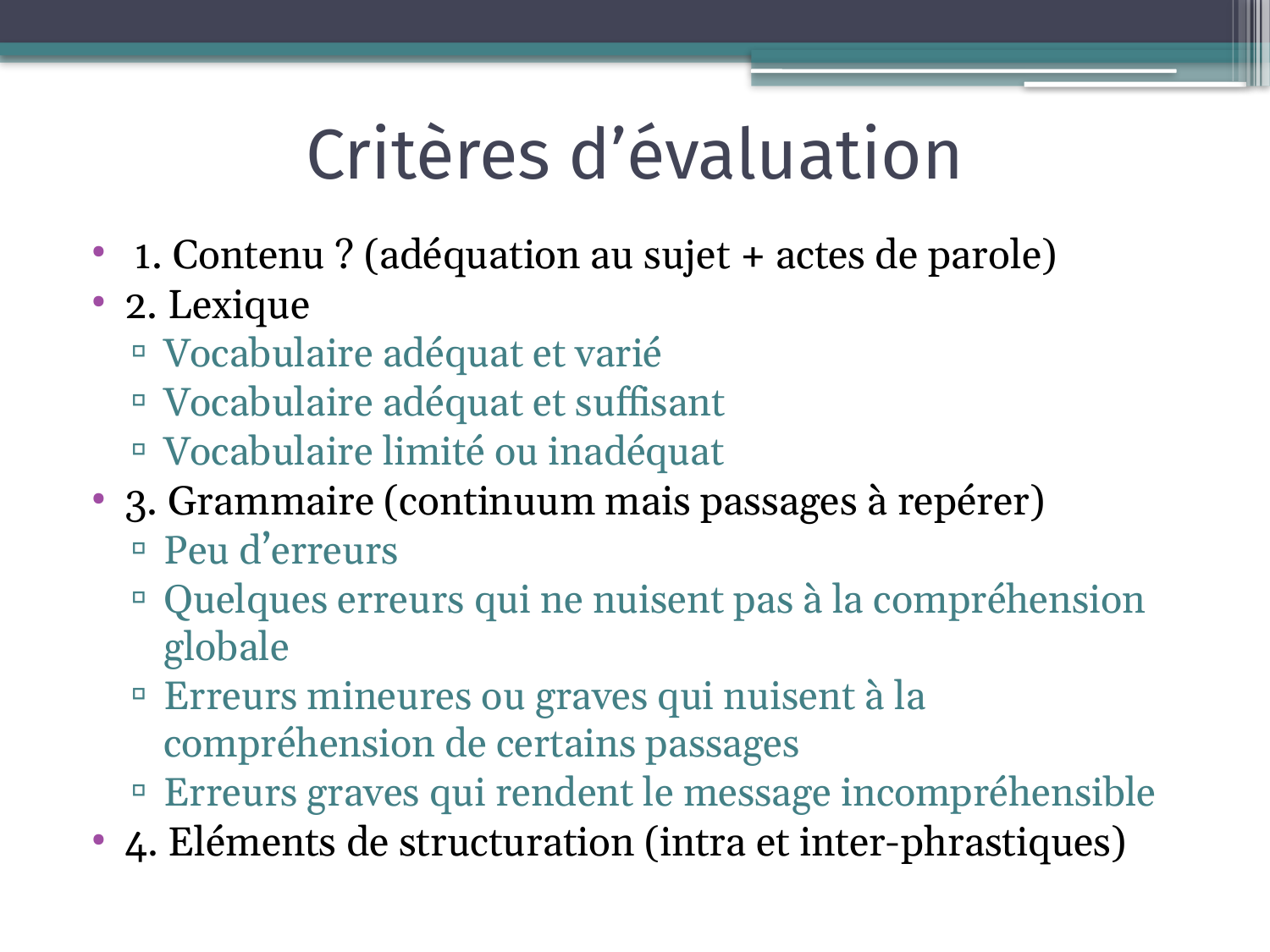

# Critères d’évaluation

 1. Contenu ? (adéquation au sujet + actes de parole)
2. Lexique
Vocabulaire adéquat et varié
Vocabulaire adéquat et suffisant
Vocabulaire limité ou inadéquat
3. Grammaire (continuum mais passages à repérer)
Peu d’erreurs
Quelques erreurs qui ne nuisent pas à la compréhension globale
Erreurs mineures ou graves qui nuisent à la compréhension de certains passages
Erreurs graves qui rendent le message incompréhensible
4. Eléments de structuration (intra et inter-phrastiques)